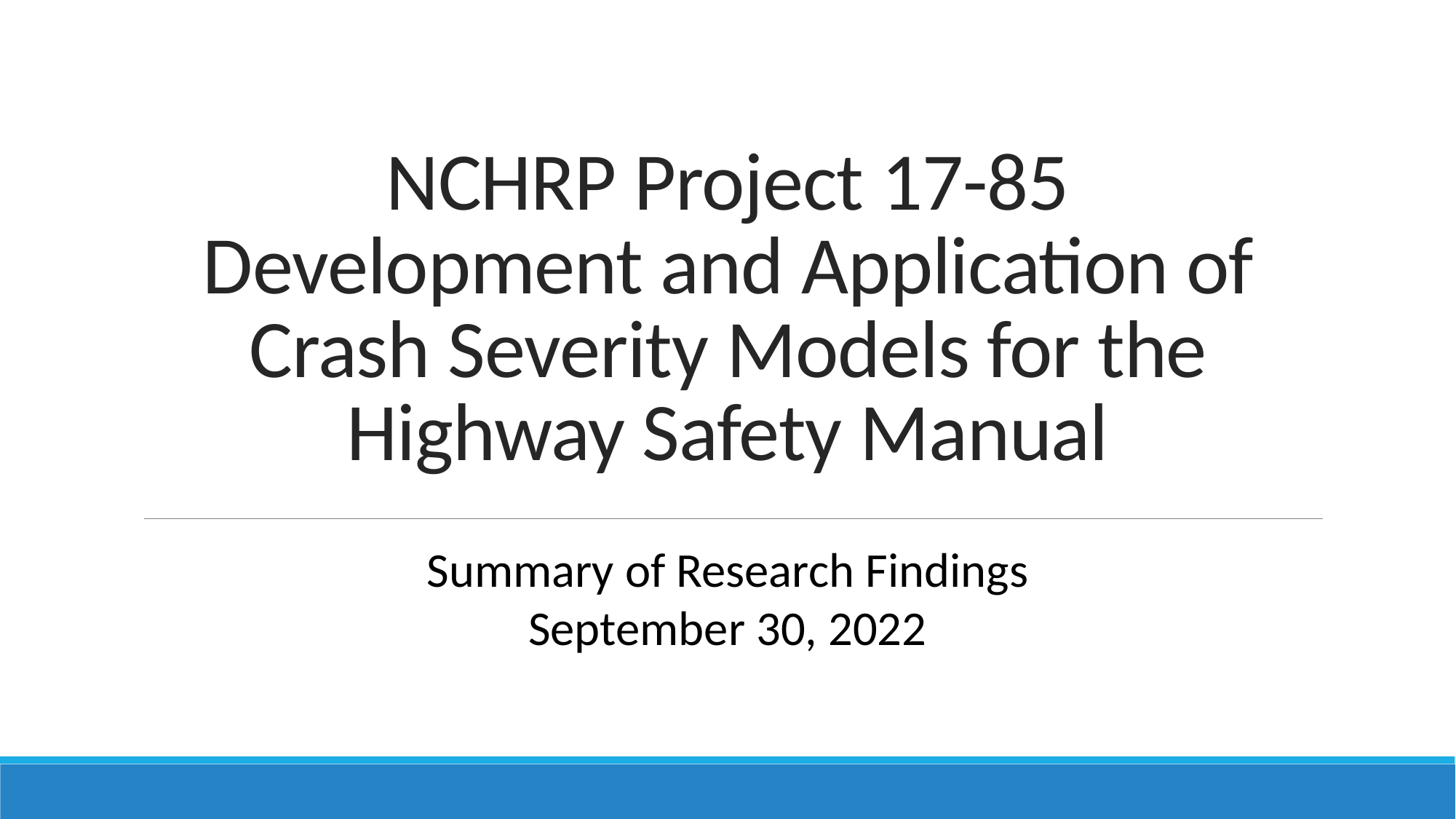

# NCHRP Project 17-85 Development and Application of Crash Severity Models for the Highway Safety Manual
Summary of Research Findings
September 30, 2022